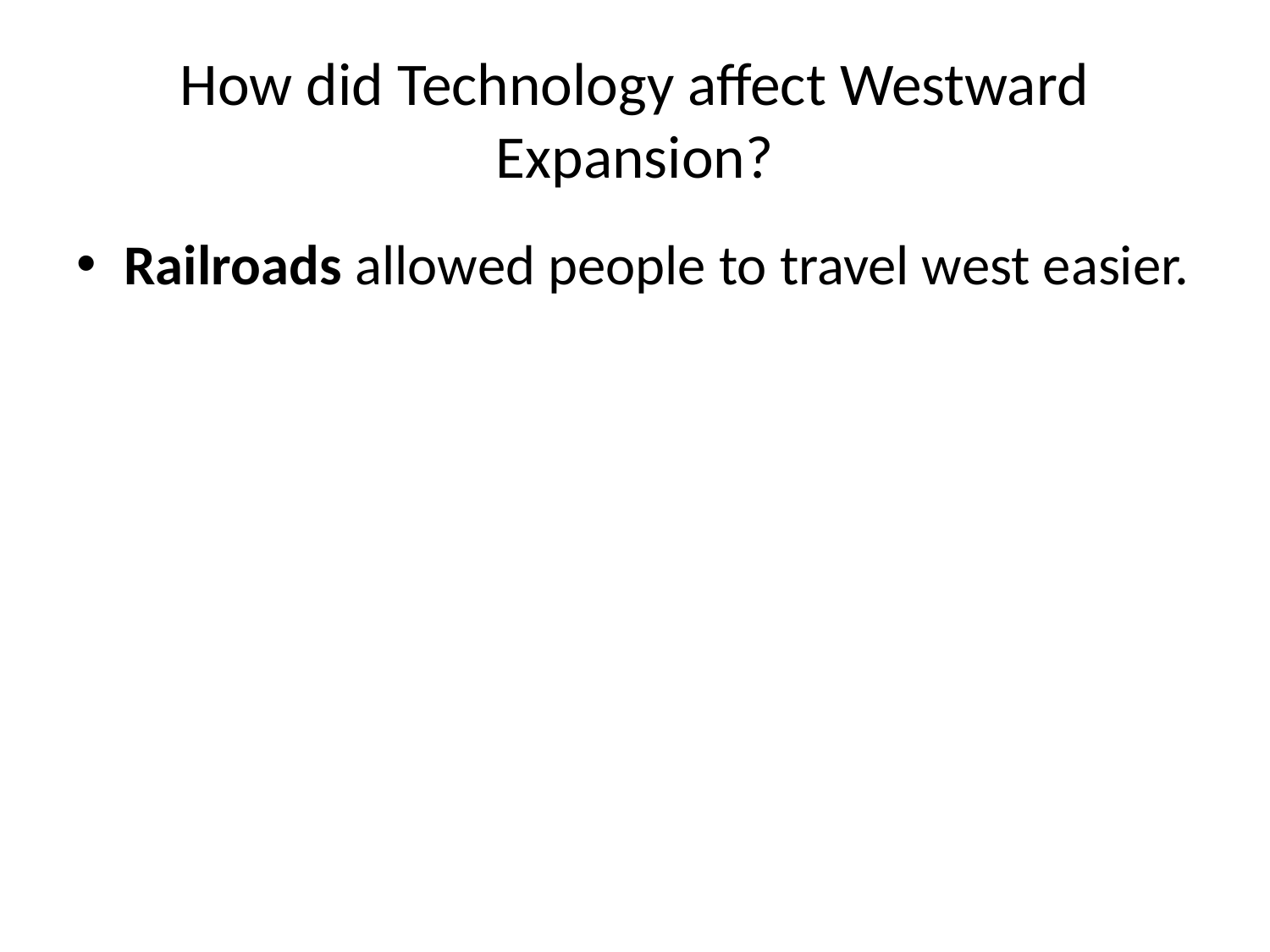

# How did Technology affect Westward Expansion?
Railroads allowed people to travel west easier.